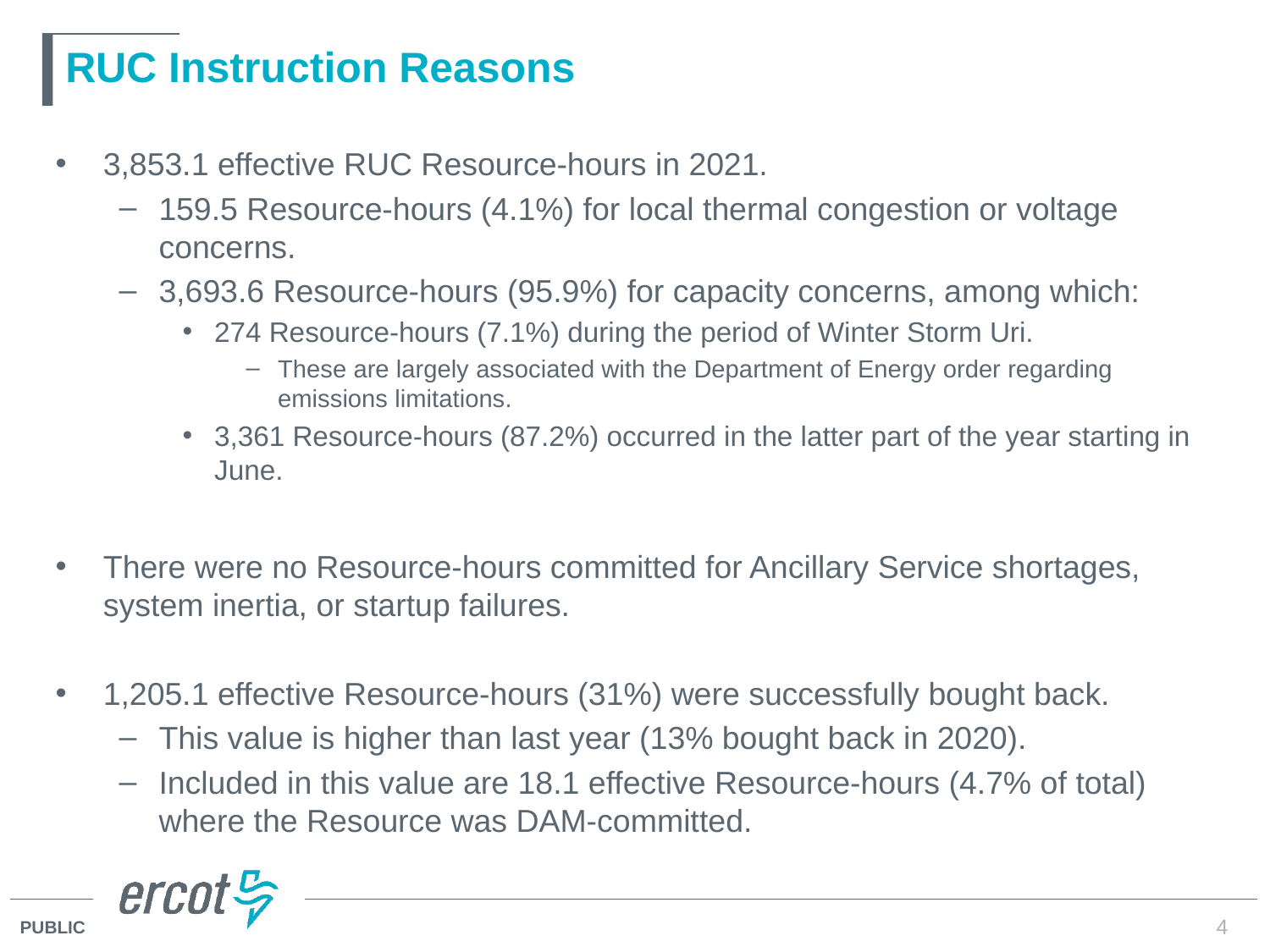

# RUC Instruction Reasons
3,853.1 effective RUC Resource-hours in 2021.
159.5 Resource-hours (4.1%) for local thermal congestion or voltage concerns.
3,693.6 Resource-hours (95.9%) for capacity concerns, among which:
274 Resource-hours (7.1%) during the period of Winter Storm Uri.
These are largely associated with the Department of Energy order regarding emissions limitations.
3,361 Resource-hours (87.2%) occurred in the latter part of the year starting in June.

There were no Resource-hours committed for Ancillary Service shortages, system inertia, or startup failures.

1,205.1 effective Resource-hours (31%) were successfully bought back.
This value is higher than last year (13% bought back in 2020).
Included in this value are 18.1 effective Resource-hours (4.7% of total) where the Resource was DAM-committed.
4